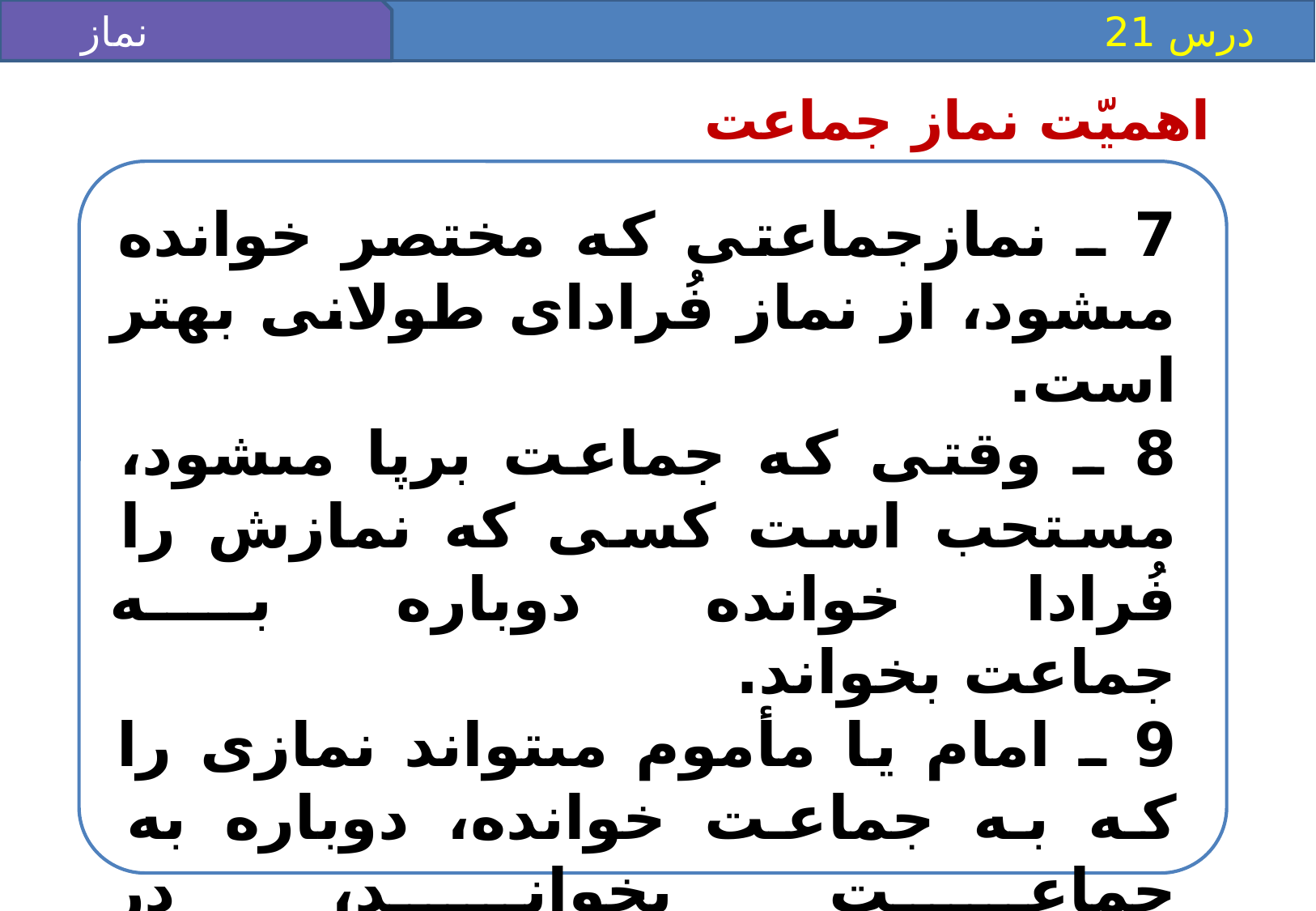

نماز جماعت(1)
 درس 21
اهميّت نماز جماعت

7 ـ نمازجماعتى كه مختصر خوانده مى‏شود، از نماز فُراداى طولانى بهتر است.
8 ـ وقتى كه جماعت برپا مى‏شود، مستحب است كسى كه نمازش را فُرادا خوانده دوباره به
جماعت بخواند.
9 ـ امام يا مأموم مى‏تواند نمازى را كه به جماعت خوانده، دوباره به جماعت بخواند، در
صورتى كه جماعت دوّم و اشخاص آن غير از جماعت اوّل باشند.